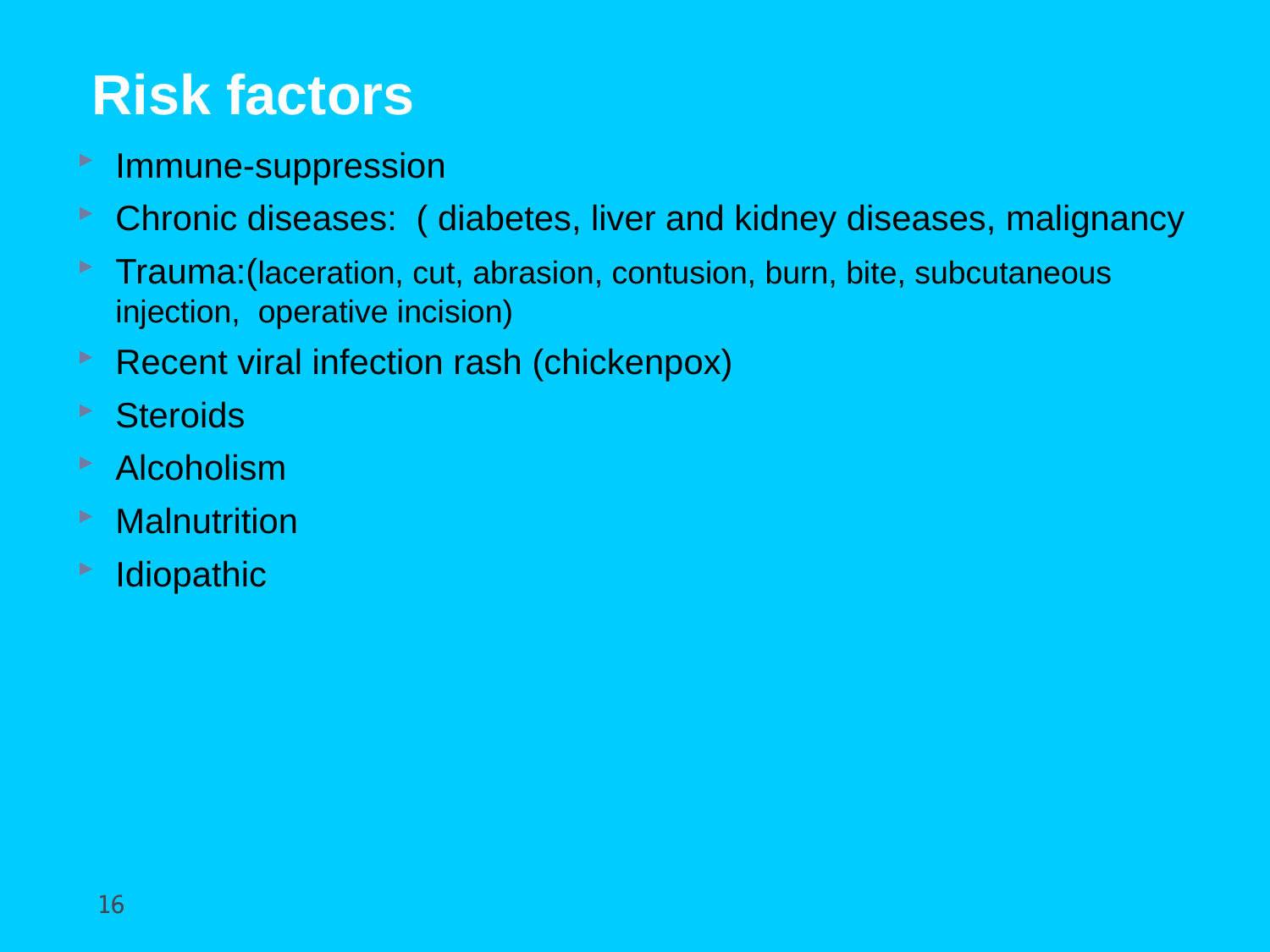

# Risk factors
Immune-suppression
Chronic diseases:  ( diabetes, liver and kidney diseases, malignancy
Trauma:(laceration, cut, abrasion, contusion, burn, bite, subcutaneous injection,  operative incision)
Recent viral infection rash (chickenpox)
Steroids
Alcoholism
Malnutrition
Idiopathic

16